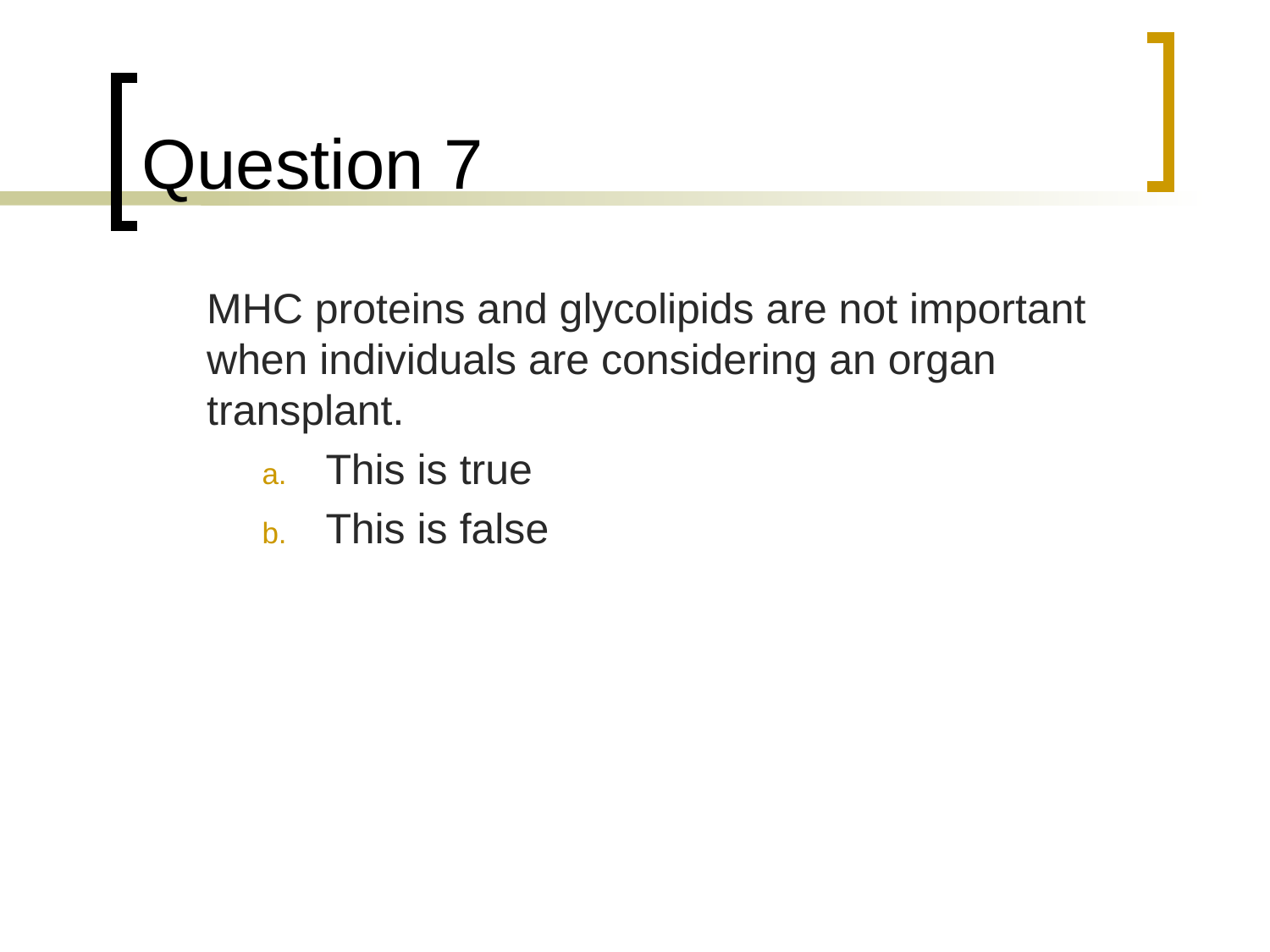

# Question 7
	MHC proteins and glycolipids are not important when individuals are considering an organ transplant.
This is true
This is false